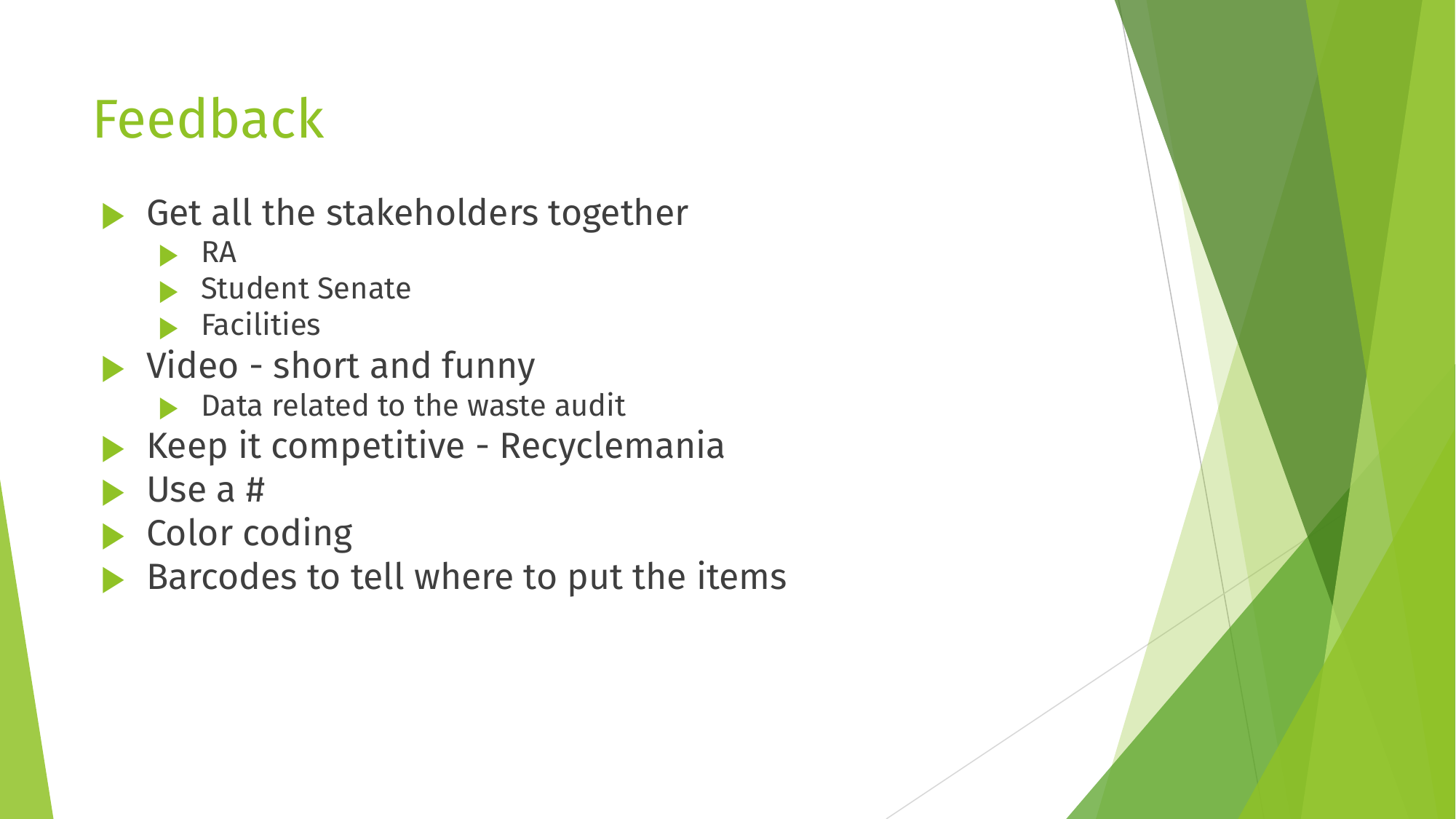

# Feedback
Get all the stakeholders together
RA
Student Senate
Facilities
Video - short and funny
Data related to the waste audit
Keep it competitive - Recyclemania
Use a #
Color coding
Barcodes to tell where to put the items